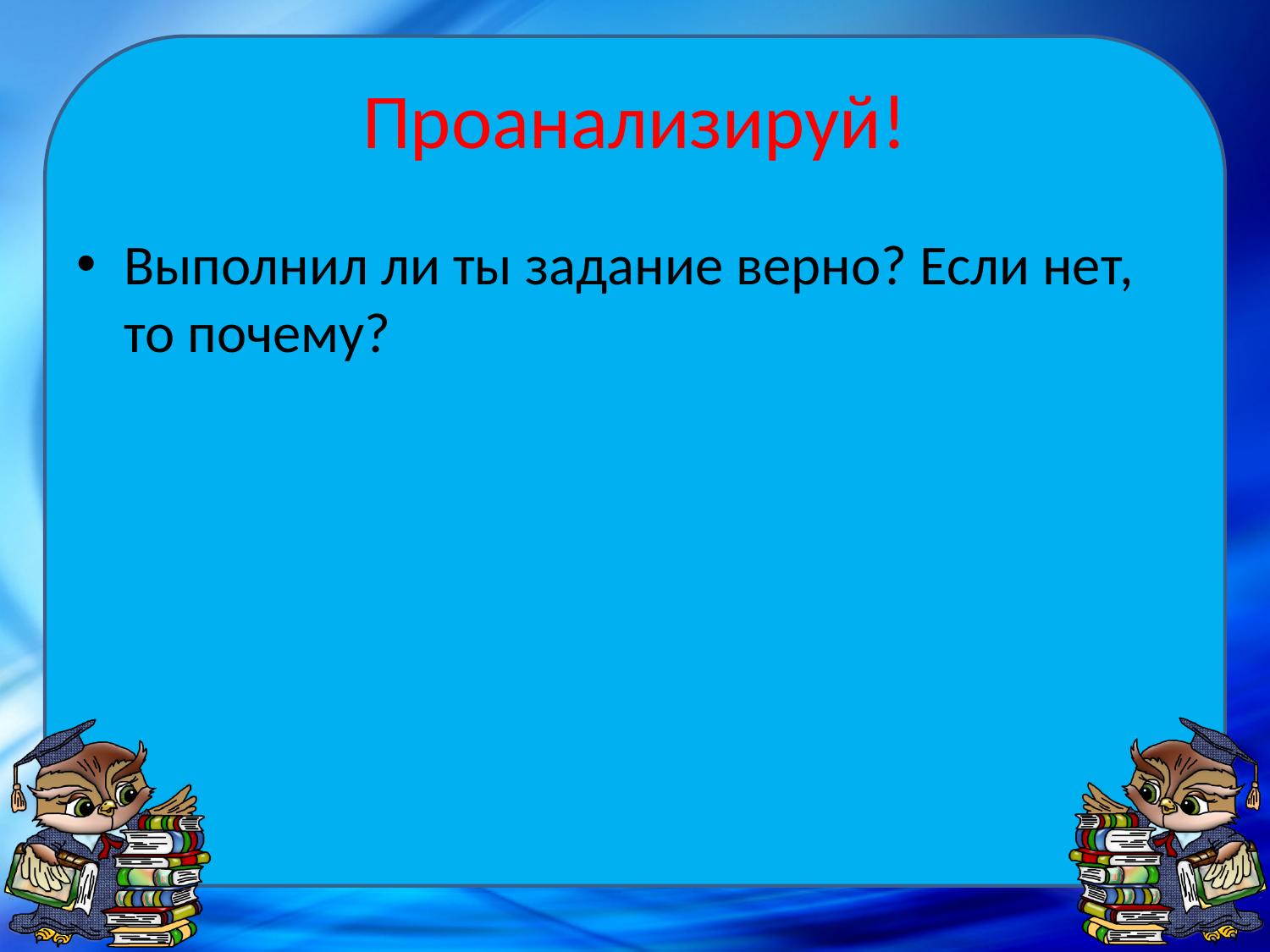

# Проанализируй!
Выполнил ли ты задание верно? Если нет, то почему?